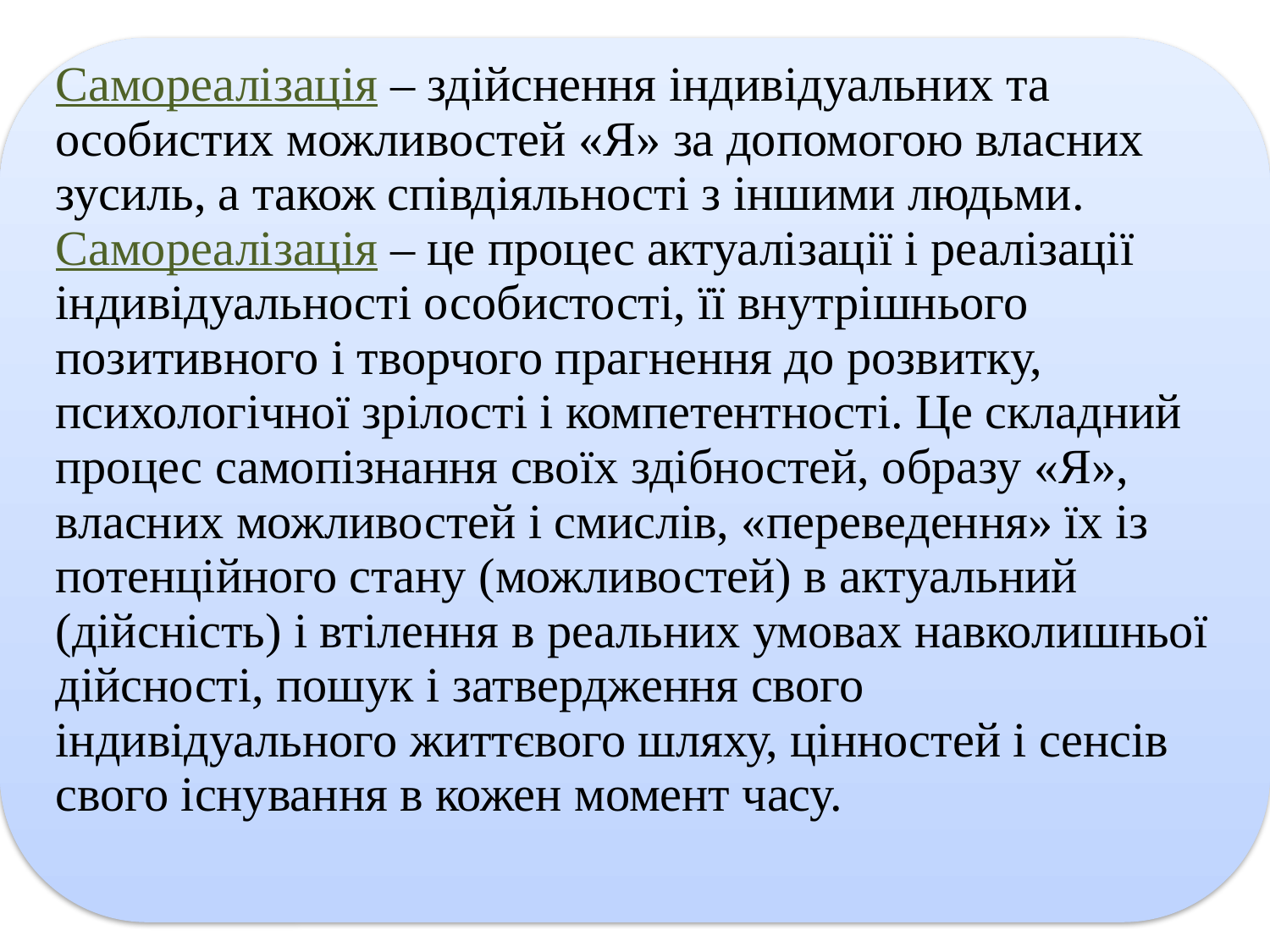

Самореалізація – здійснення індивідуальних та особистих можливостей «Я» за допомогою власних зусиль, а також співдіяльності з іншими людьми.
Самореалізація – це процес актуалізації і реалізації індивідуальності особистості, її внутрішнього позитивного і творчого прагнення до розвитку, психологічної зрілості і компетентності. Це складний процес самопізнання своїх здібностей, образу «Я», власних можливостей і смислів, «переведення» їх із потенційного стану (можливостей) в актуальний (дійсність) і втілення в реальних умовах навколишньої дійсності, пошук і затвердження свого індивідуального життєвого шляху, цінностей і сенсів свого існування в кожен момент часу.